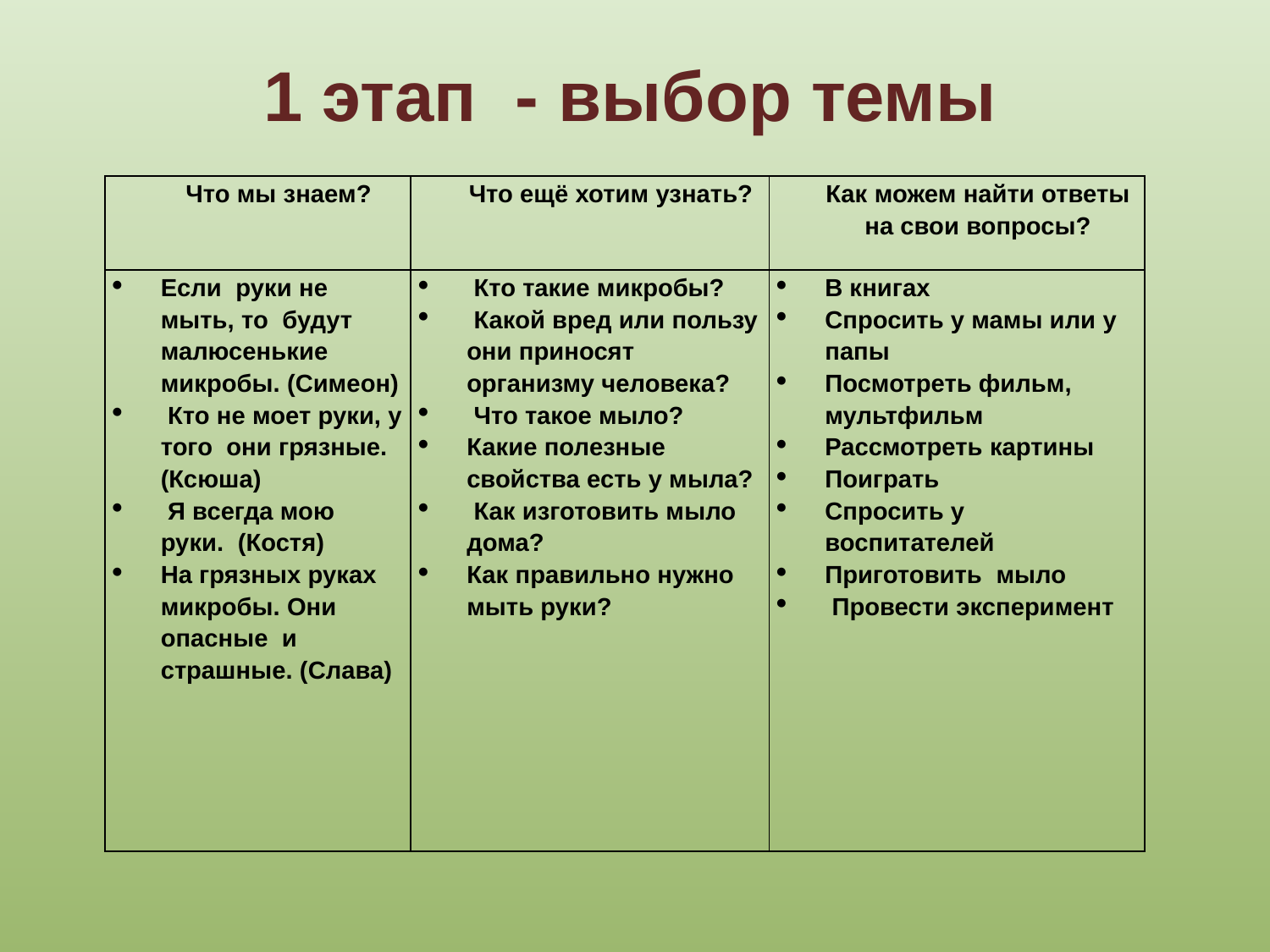

1 этап  - выбор темы

| Что мы знаем? | Что ещё хотим узнать? | Как можем найти ответы на свои вопросы? |
| --- | --- | --- |
| Если руки не мыть, то будут малюсенькие микробы. (Симеон) Кто не моет руки, у того они грязные. (Ксюша) Я всегда мою руки. (Костя) На грязных руках микробы. Они опасные и страшные. (Слава) | Кто такие микробы? Какой вред или пользу они приносят организму человека? Что такое мыло? Какие полезные свойства есть у мыла? Как изготовить мыло дома? Как правильно нужно мыть руки? | В книгах Спросить у мамы или у папы Посмотреть фильм, мультфильм Рассмотреть картины Поиграть Спросить у воспитателей Приготовить мыло Провести эксперимент |